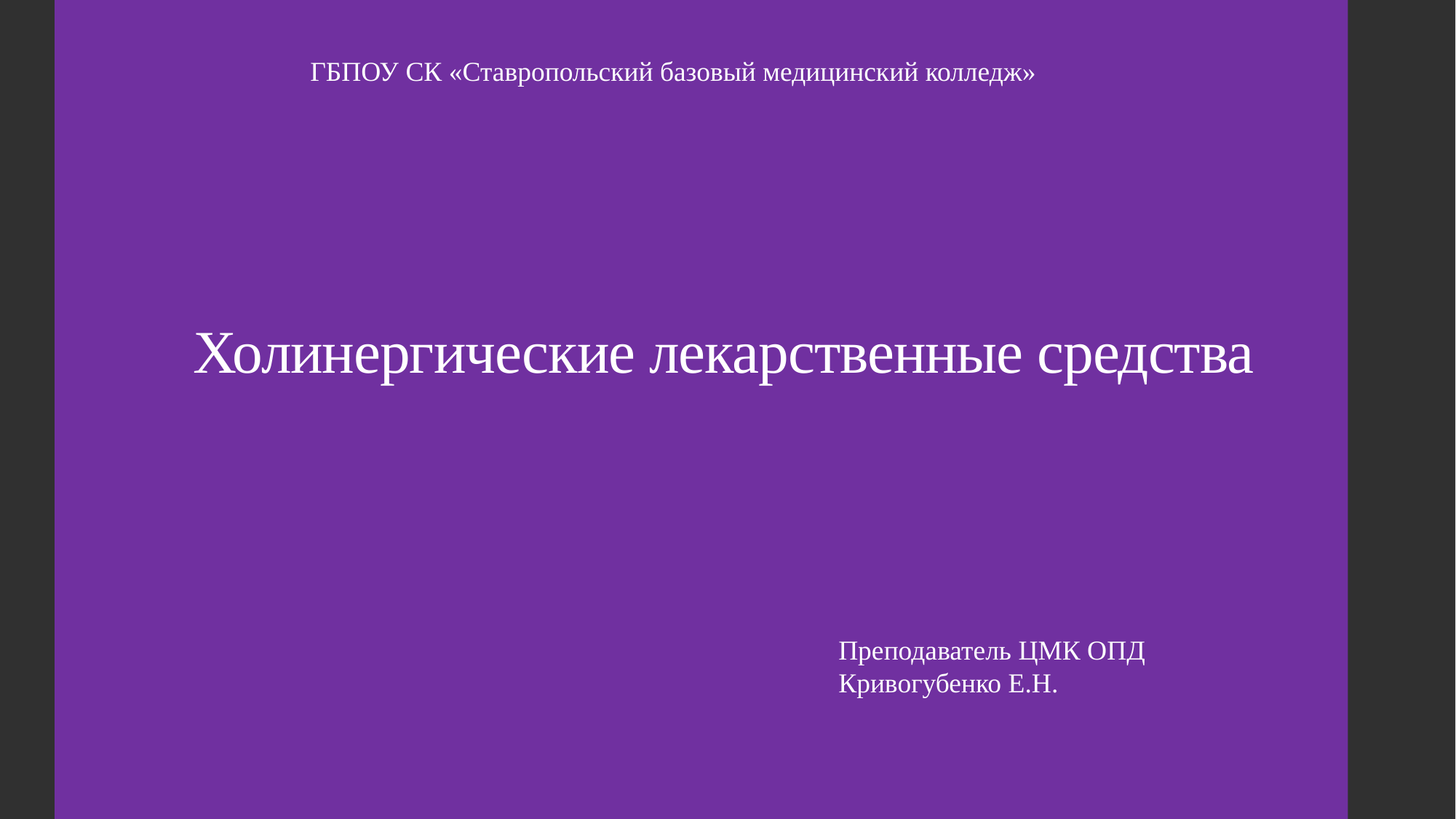

# Холинергические лекарственные средства
       ГБПОУ СК «Ставропольский базовый медицинский колледж»
Преподаватель ЦМК ОПД
Кривогубенко Е.Н.